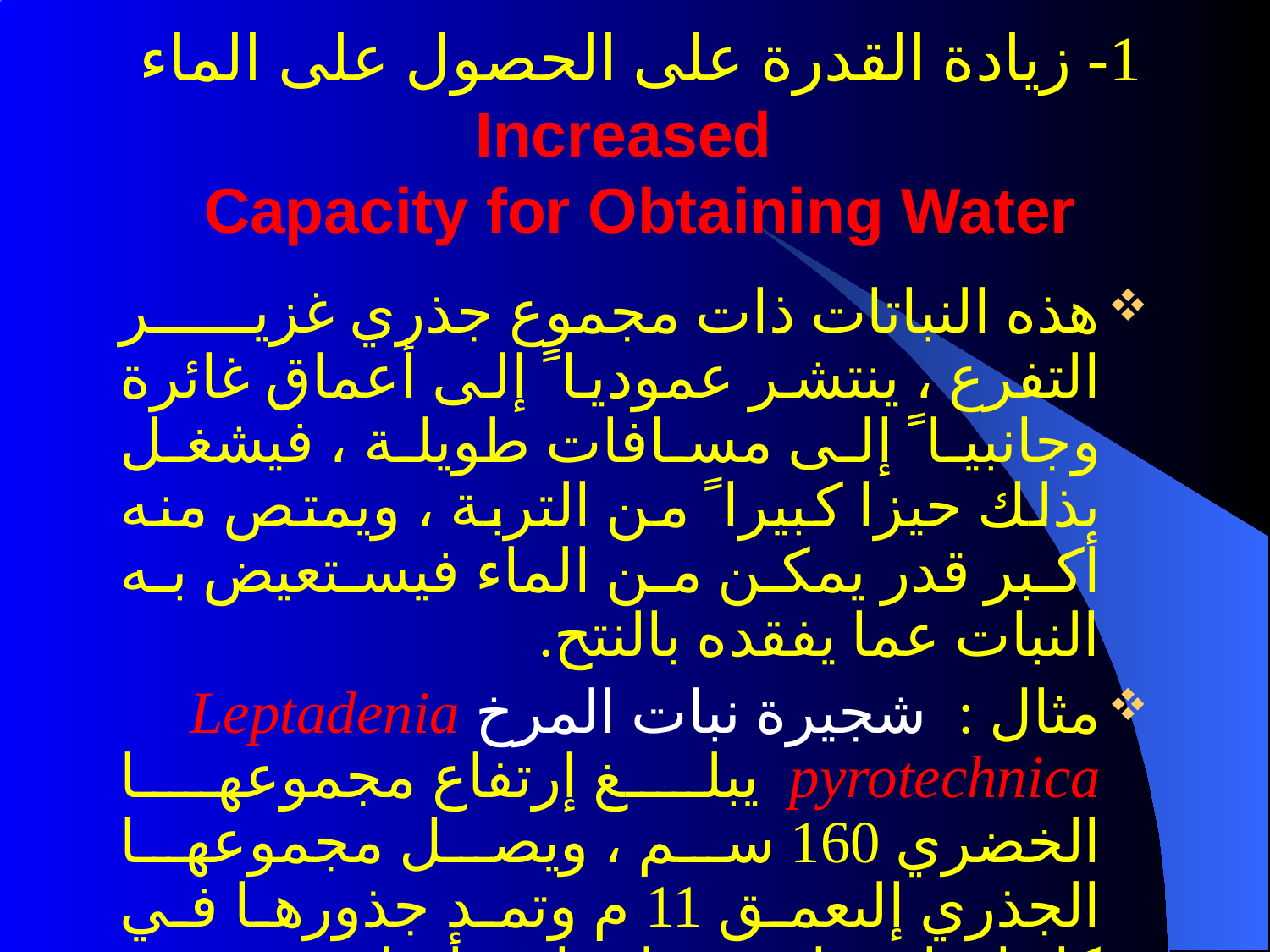

# 1- زيادة القدرة على الحصول على الماء Increased Capacity for Obtaining Water
هذه النباتات ذات مجموع جذري غزير التفرع ، ينتشر عموديا ً إلى أعماق غائرة وجانبيا ً إلى مسافات طويلة ، فيشغل بذلك حيزا كبيرا ً من التربة ، ويمتص منه أكبر قدر يمكن من الماء فيستعيض به النبات عما يفقده بالنتح.
مثال :  شجيرة نبات المرخ Leptadenia pyrotechnica  يبلغ إرتفاع مجموعها الخضري 160 سم ، ويصل مجموعها الجذري إلىعمق 11 م وتمد جذورها في كل إتجاه بدائرة قطرها 10 أمتار